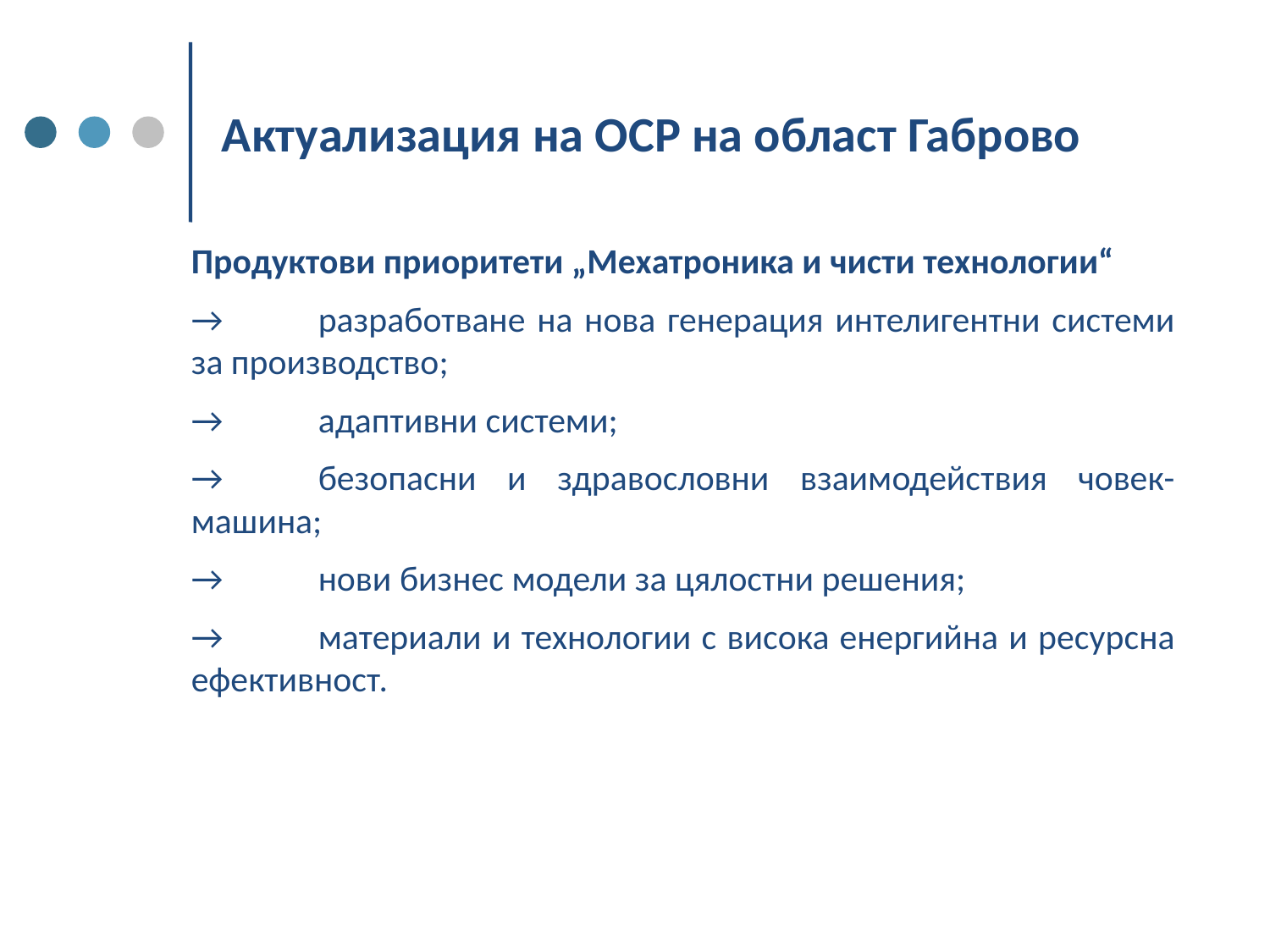

# Актуализация на ОСР на област Габрово
Продуктови приоритети „Мехатроника и чисти технологии“
→	разработване на нова генерация интелигентни системи за производство;
→	адаптивни системи;
→	безопасни и здравословни взаимодействия човек-машина;
→	нови бизнес модели за цялостни решения;
→	материали и технологии с висока енергийна и ресурсна ефективност.